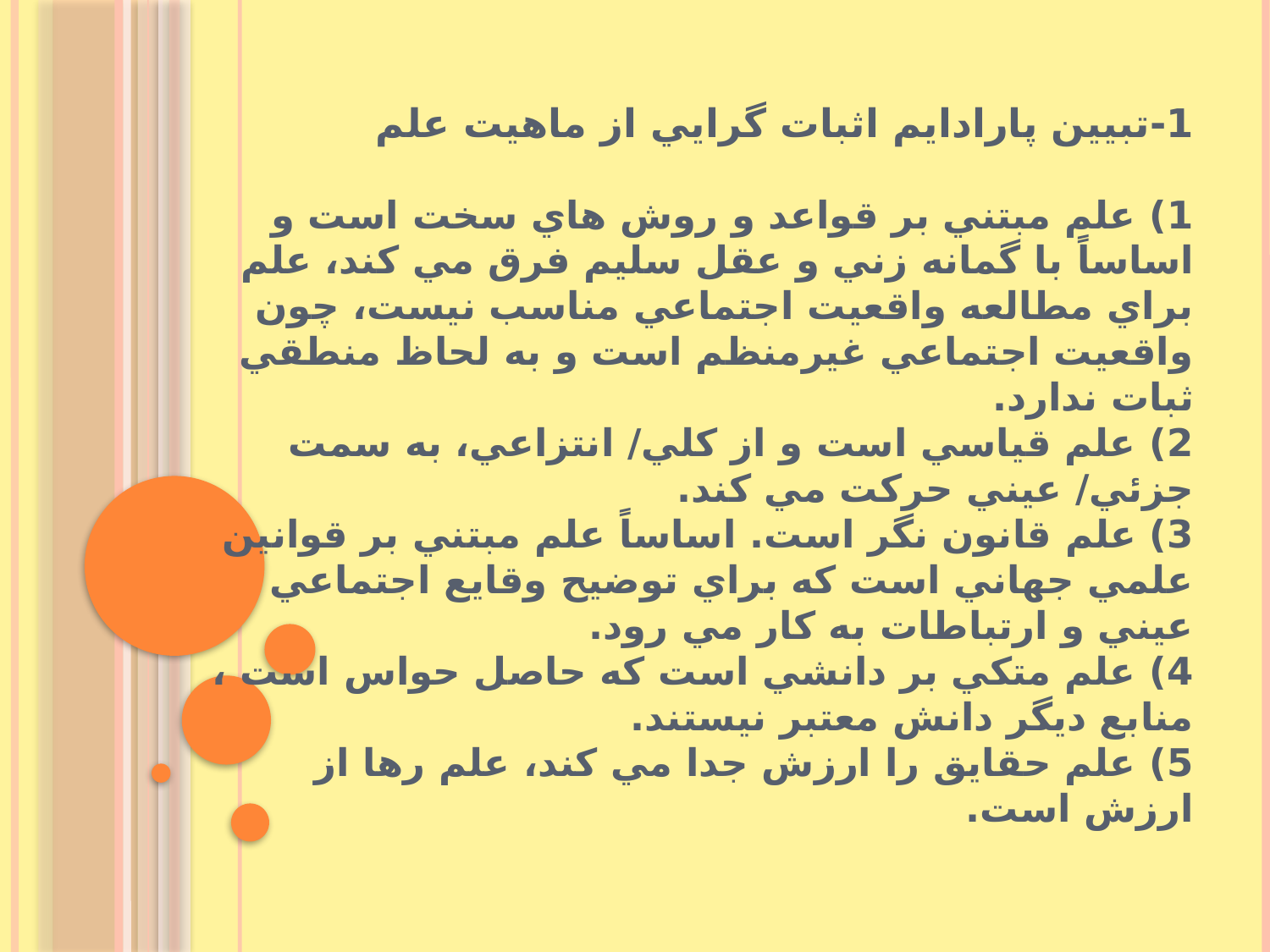

# 1-تبيين پارادايم اثبات گرايي از ماهيت علم 1) علم مبتني بر قواعد و روش هاي سخت است و اساساً با گمانه زني و عقل سليم فرق مي كند، علم براي مطالعه واقعيت اجتماعي مناسب نيست، چون واقعيت اجتماعي غيرمنظم است و به لحاظ منطقي ثبات ندارد. 2) علم قياسي است و از كلي/ انتزاعي، به سمت جزئي/ عيني حركت مي كند. 3) علم قانون نگر است. اساساً علم مبتني بر قوانين علمي جهاني است كه براي توضيح وقايع اجتماعي عيني و ارتباطات به كار مي رود. 4) علم متكي بر دانشي است كه حاصل حواس است ، منابع ديگر دانش معتبر نيستند. 5) علم حقايق را ارزش جدا مي كند، علم رها از ارزش است.